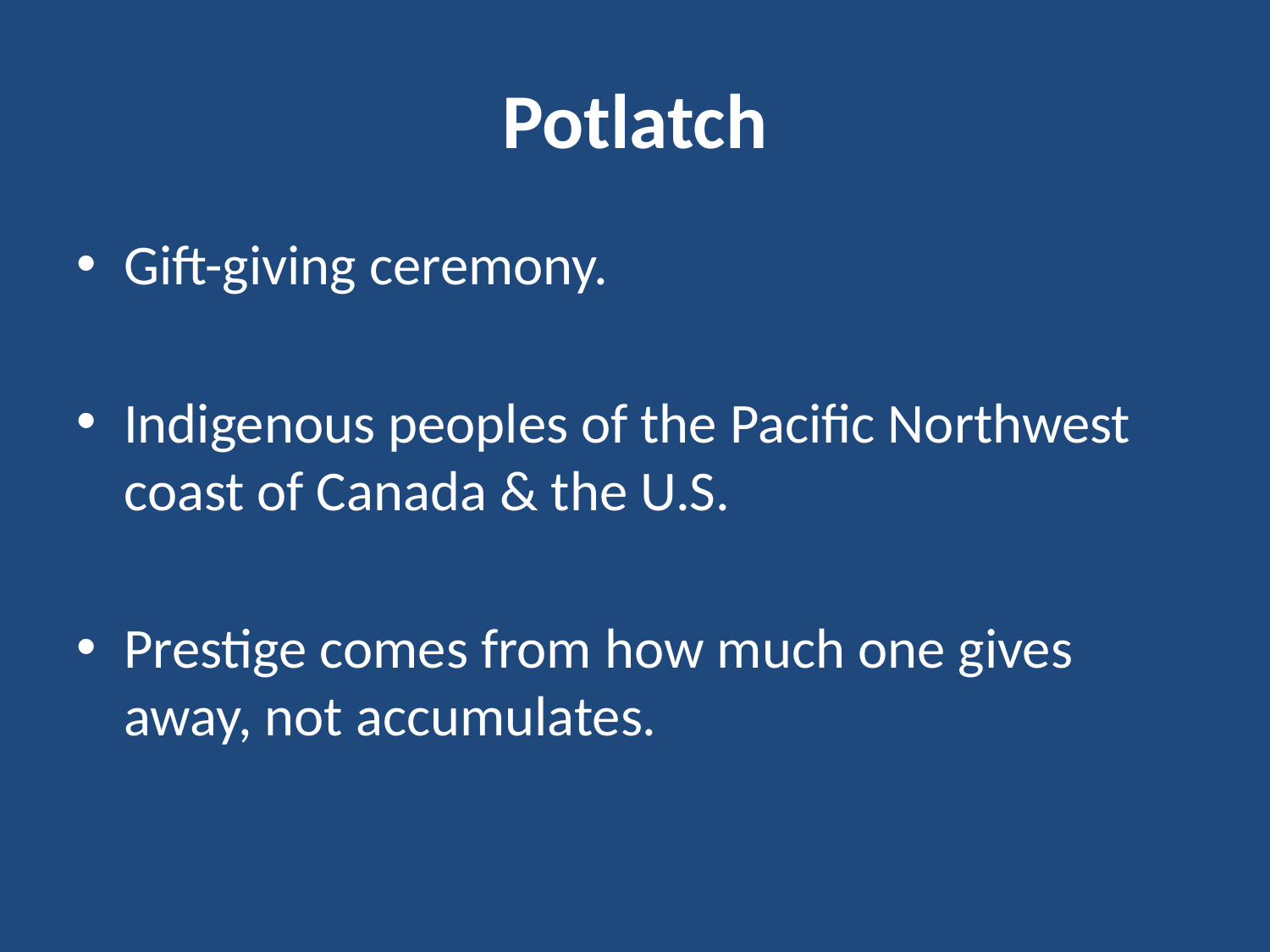

# Potlatch
Gift-giving ceremony.

Indigenous peoples of the Pacific Northwest coast of Canada & the U.S.

Prestige comes from how much one gives away, not accumulates.